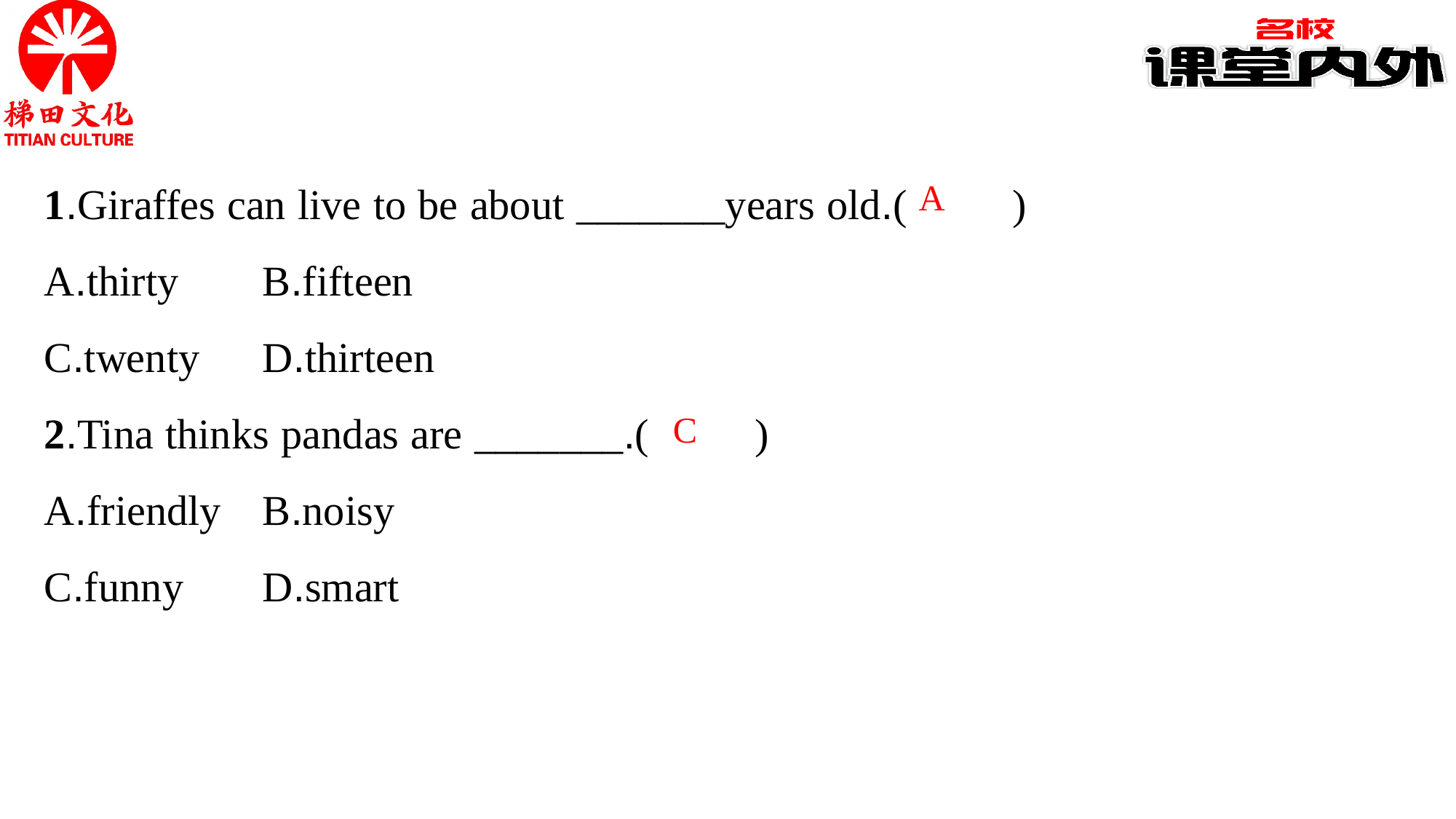

1.Giraffes can live to be about _______years old.(　　)
A.thirty	B.fifteen
C.twenty	D.thirteen
2.Tina thinks pandas are _______.(　　)
A.friendly	B.noisy
C.funny	D.smart
A
C